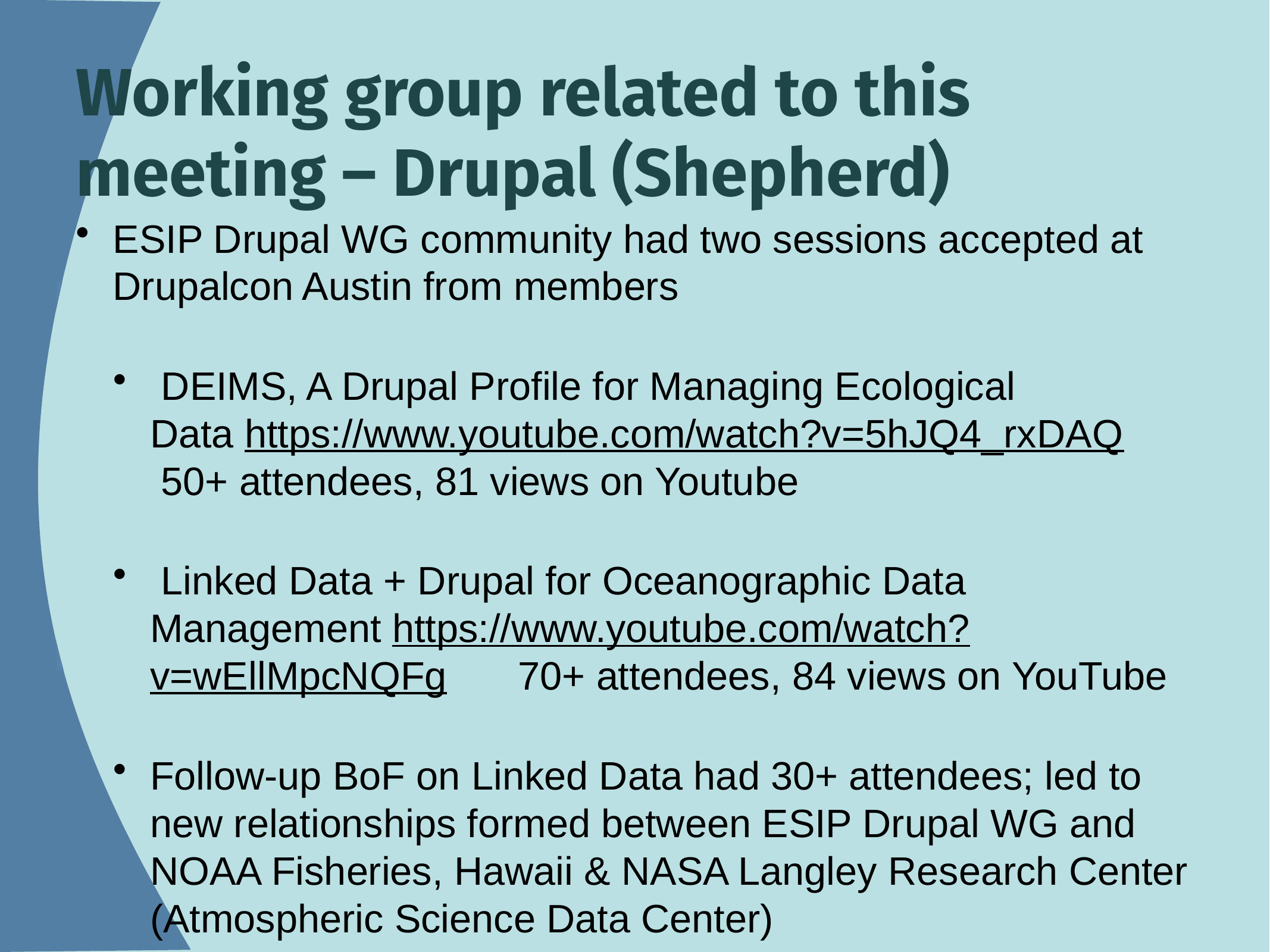

# Working group related to this meeting – Drupal (Shepherd)
ESIP Drupal WG community had two sessions accepted at Drupalcon Austin from members
 DEIMS, A Drupal Profile for Managing Ecological Data https://www.youtube.com/watch?v=5hJQ4_rxDAQ  50+ attendees, 81 views on Youtube
 Linked Data + Drupal for Oceanographic Data Management https://www.youtube.com/watch?v=wEllMpcNQFg	 70+ attendees, 84 views on YouTube
Follow-up BoF on Linked Data had 30+ attendees; led to new relationships formed between ESIP Drupal WG and NOAA Fisheries, Hawaii & NASA Langley Research Center (Atmospheric Science Data Center)